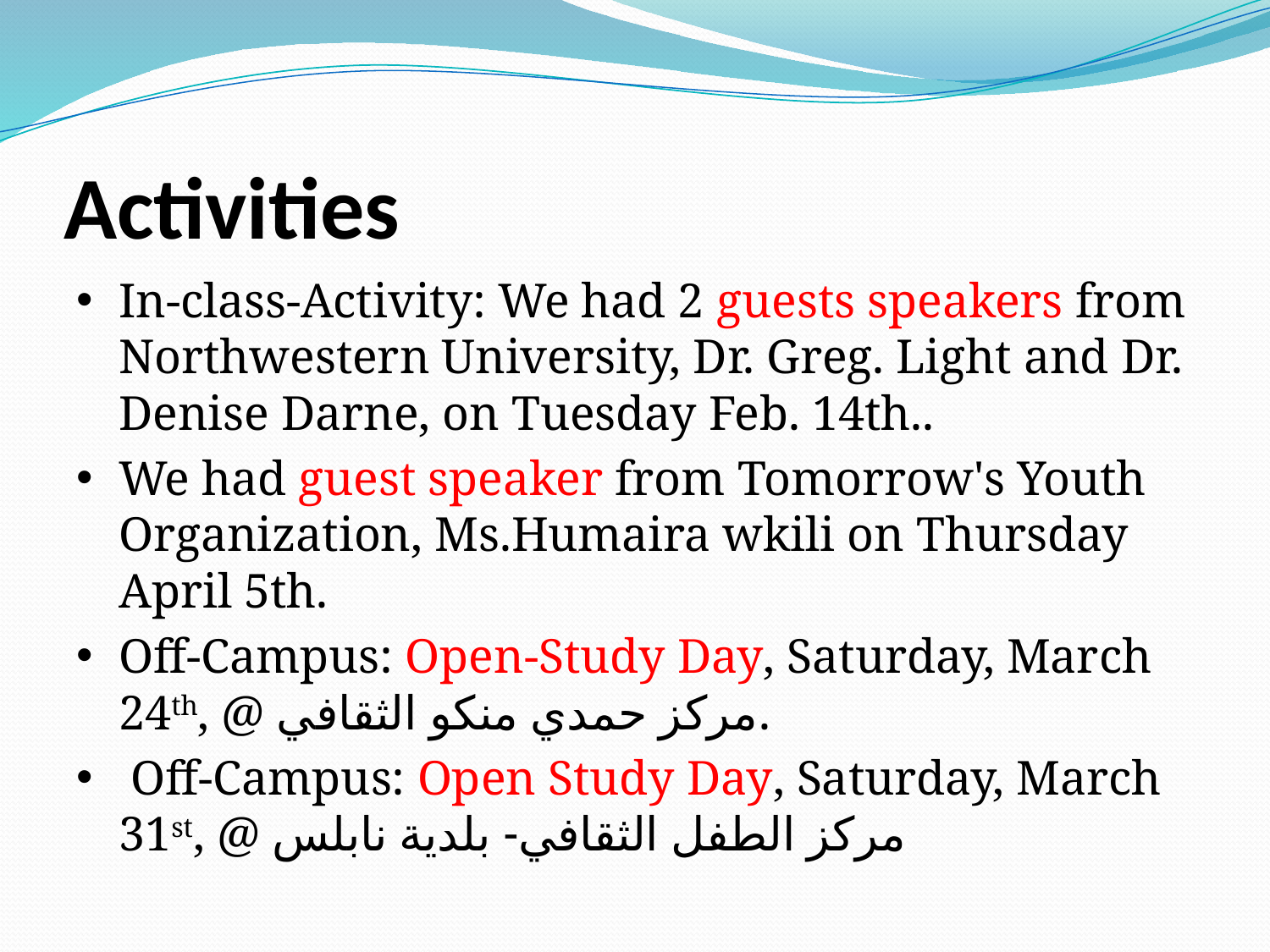

# Activities
In-class-Activity: We had 2 guests speakers from Northwestern University, Dr. Greg. Light and Dr. Denise Darne, on Tuesday Feb. 14th..
We had guest speaker from Tomorrow's Youth Organization, Ms.Humaira wkili on Thursday April 5th.
Off-Campus: Open-Study Day, Saturday, March 24th, @ مركز حمدي منكو الثقافي.
 Off-Campus: Open Study Day, Saturday, March 31st, @ مركز الطفل الثقافي- بلدية نابلس